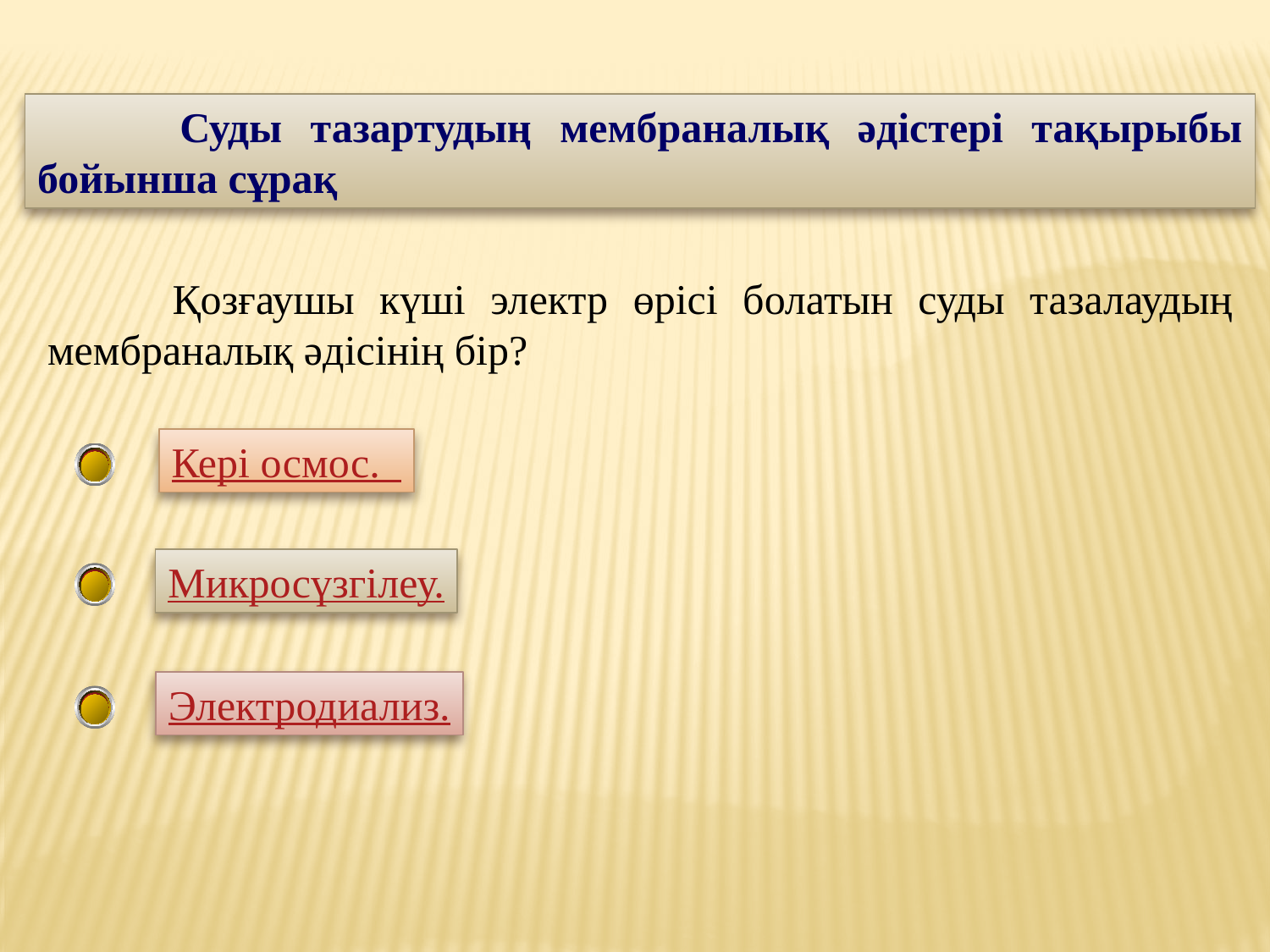

Суды тазартудың мембраналық әдістері тақырыбы бойынша сұрақ
     Қозғаушы күші электр өрісі болатын суды тазалаудың мембраналық әдісінің бір?
Кері осмос.

Микросүзгілеу.

Электродиализ.